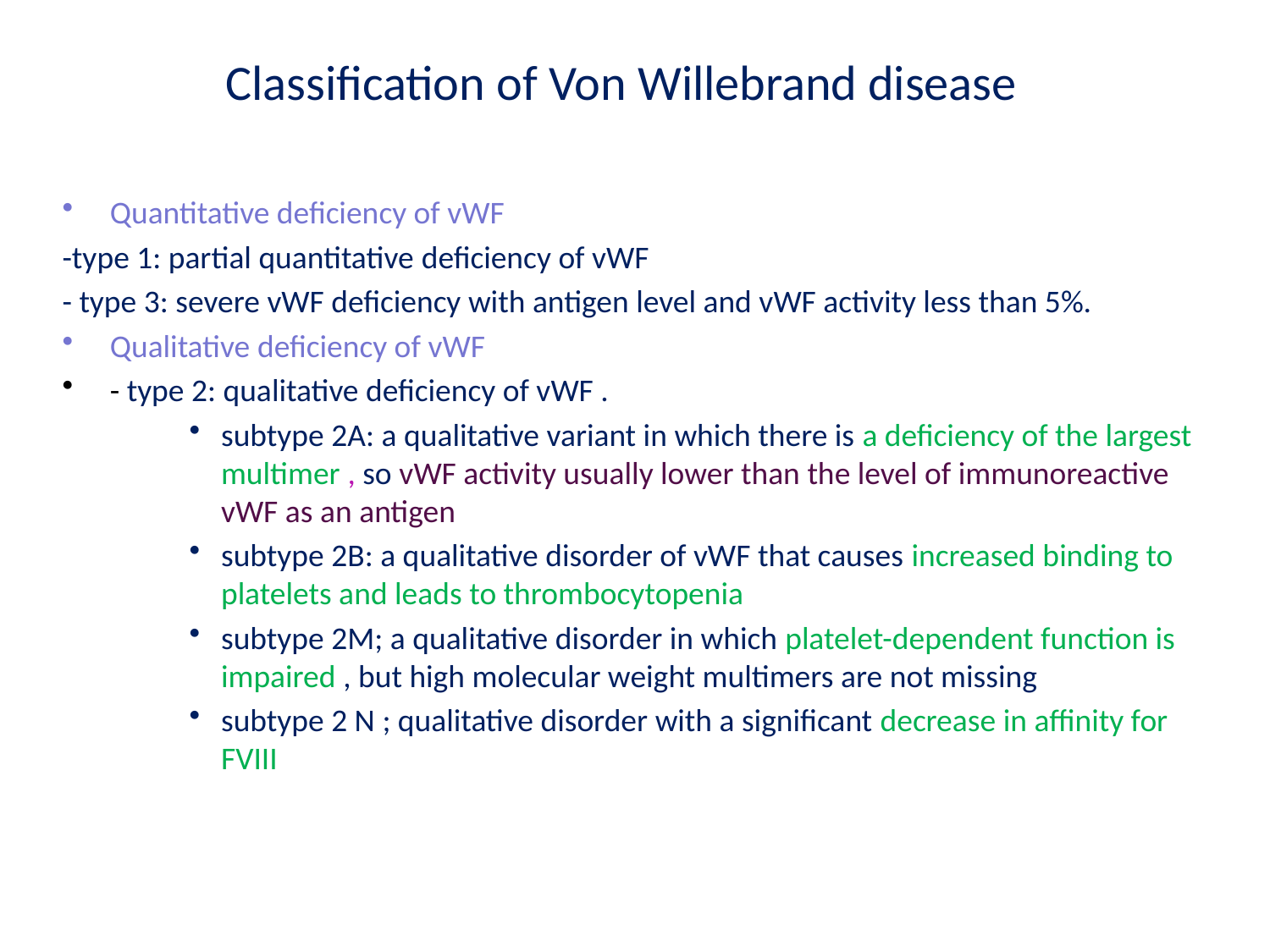

# Classification of Von Willebrand disease
Quantitative deficiency of vWF
-type 1: partial quantitative deficiency of vWF
- type 3: severe vWF deficiency with antigen level and vWF activity less than 5%.
Qualitative deficiency of vWF
- type 2: qualitative deficiency of vWF .
subtype 2A: a qualitative variant in which there is a deficiency of the largest multimer , so vWF activity usually lower than the level of immunoreactive vWF as an antigen
subtype 2B: a qualitative disorder of vWF that causes increased binding to platelets and leads to thrombocytopenia
subtype 2M; a qualitative disorder in which platelet-dependent function is impaired , but high molecular weight multimers are not missing
subtype 2 N ; qualitative disorder with a significant decrease in affinity for FVIII